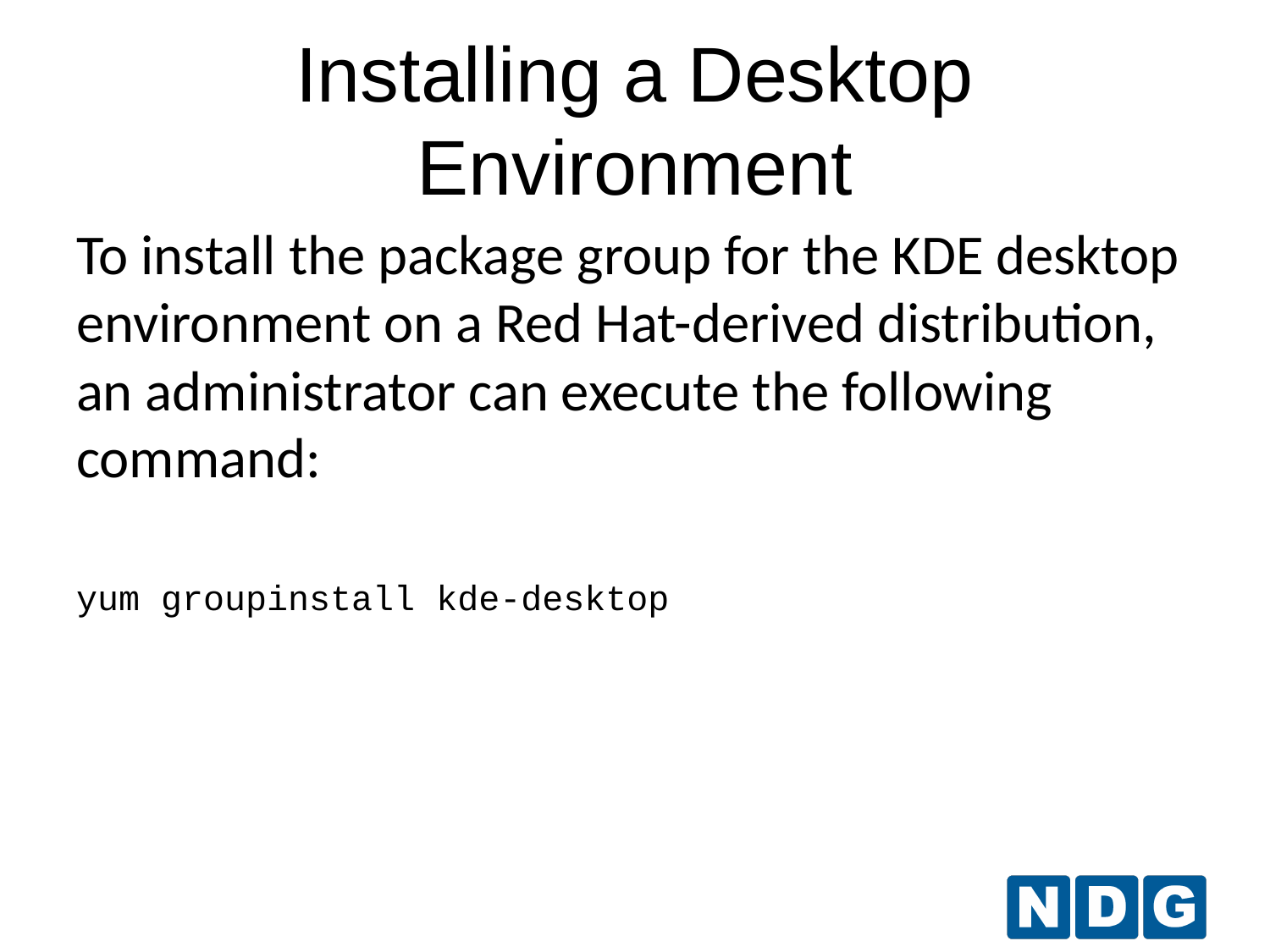

# Installing a Desktop Environment
To install the package group for the KDE desktop environment on a Red Hat-derived distribution, an administrator can execute the following command:

yum groupinstall kde-desktop